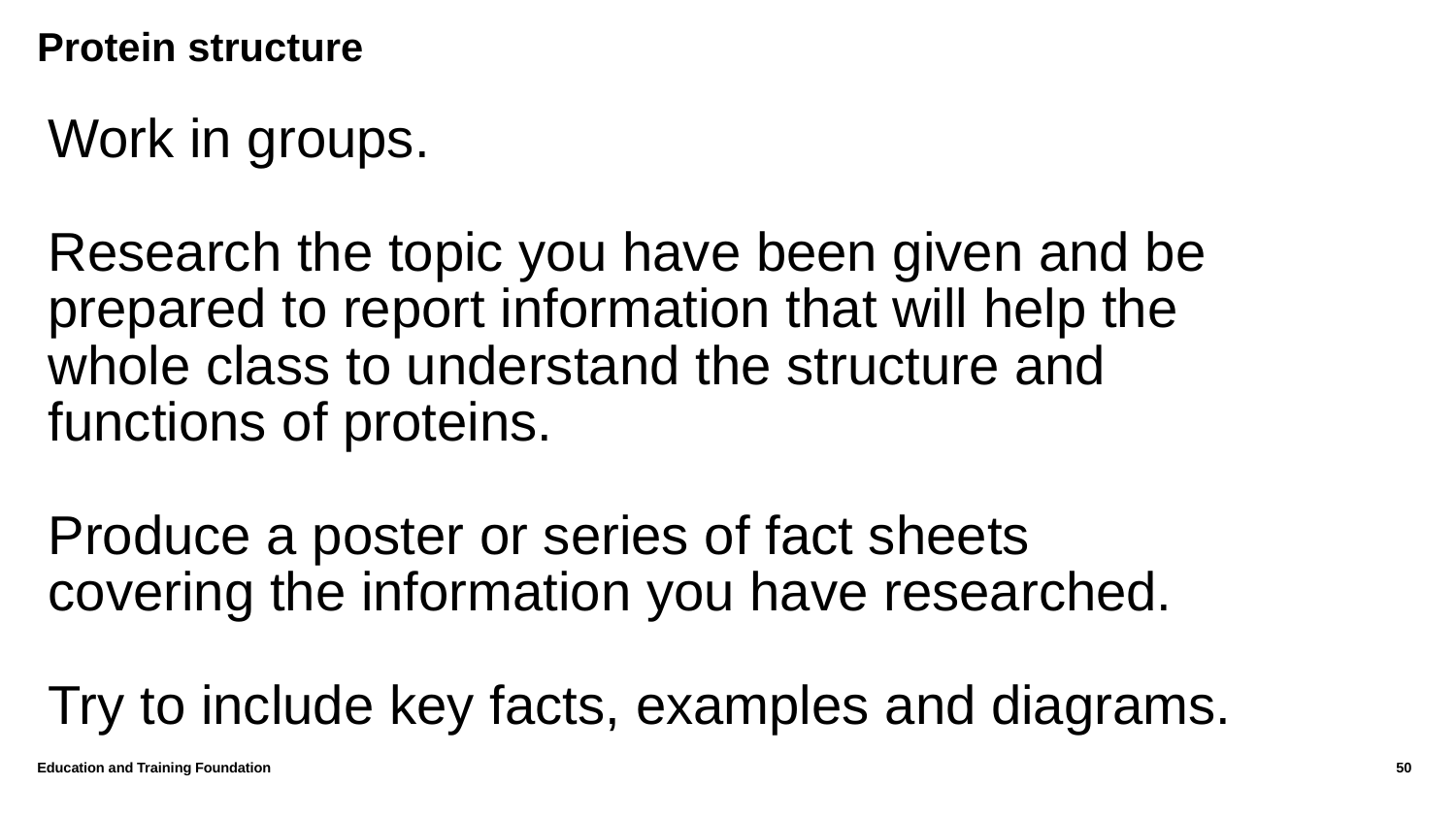

# Protein structure
Work in groups.

Research the topic you have been given and be prepared to report information that will help the whole class to understand the structure and functions of proteins.

Produce a poster or series of fact sheets covering the information you have researched.

Try to include key facts, examples and diagrams.
Education and Training Foundation
50